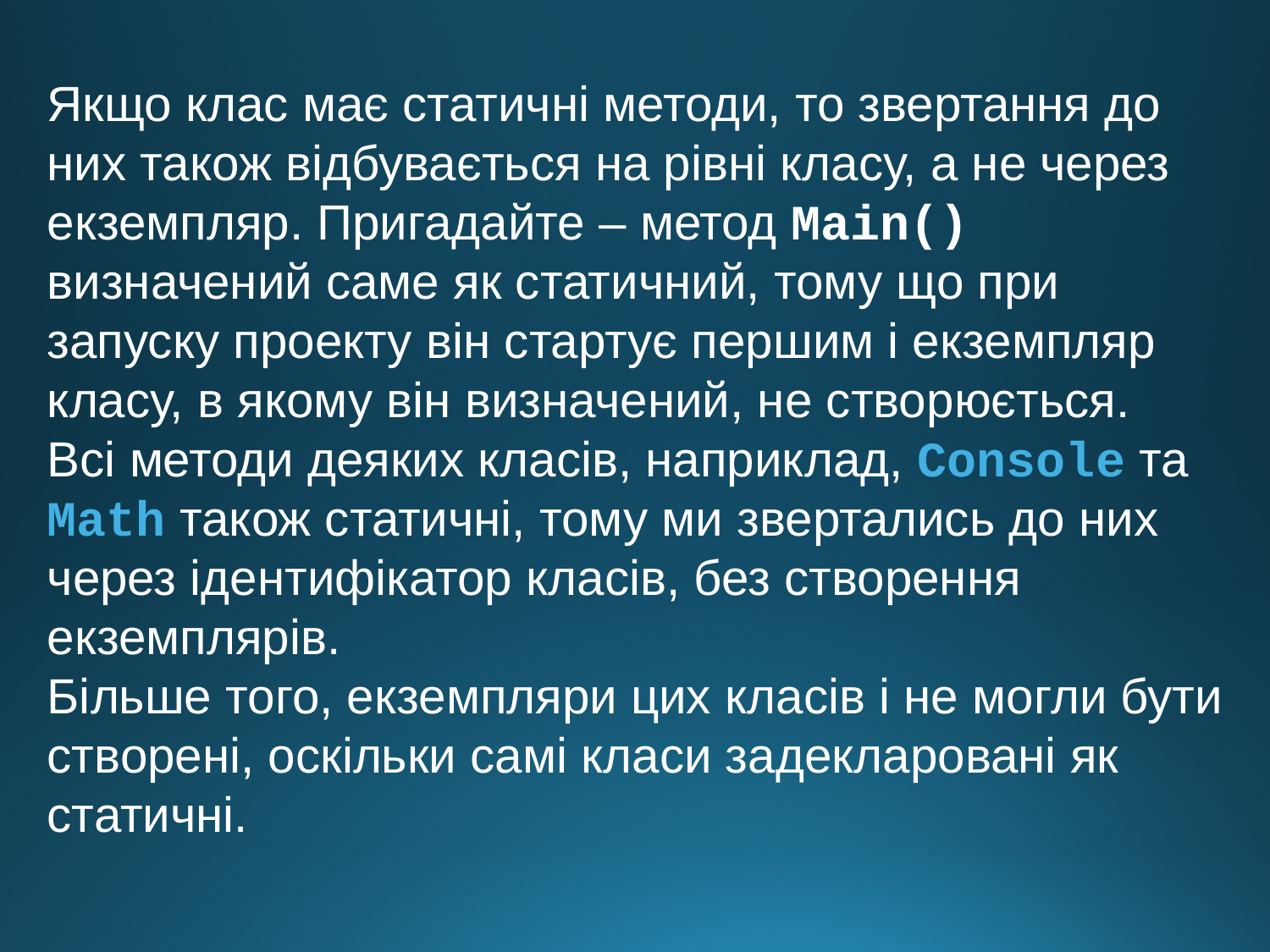

Якщо клас має статичні методи, то звертання до них також відбувається на рівні класу, а не через екземпляр. Пригадайте – метод Main() визначений саме як статичний, тому що при запуску проекту він стартує першим і екземпляр класу, в якому він визначений, не створюється.
Всі методи деяких класів, наприклад, Console та Math також статичні, тому ми звертались до них через ідентифікатор класів, без створення екземплярів.
Більше того, екземпляри цих класів і не могли бути створені, оскільки самі класи задекларовані як статичні.